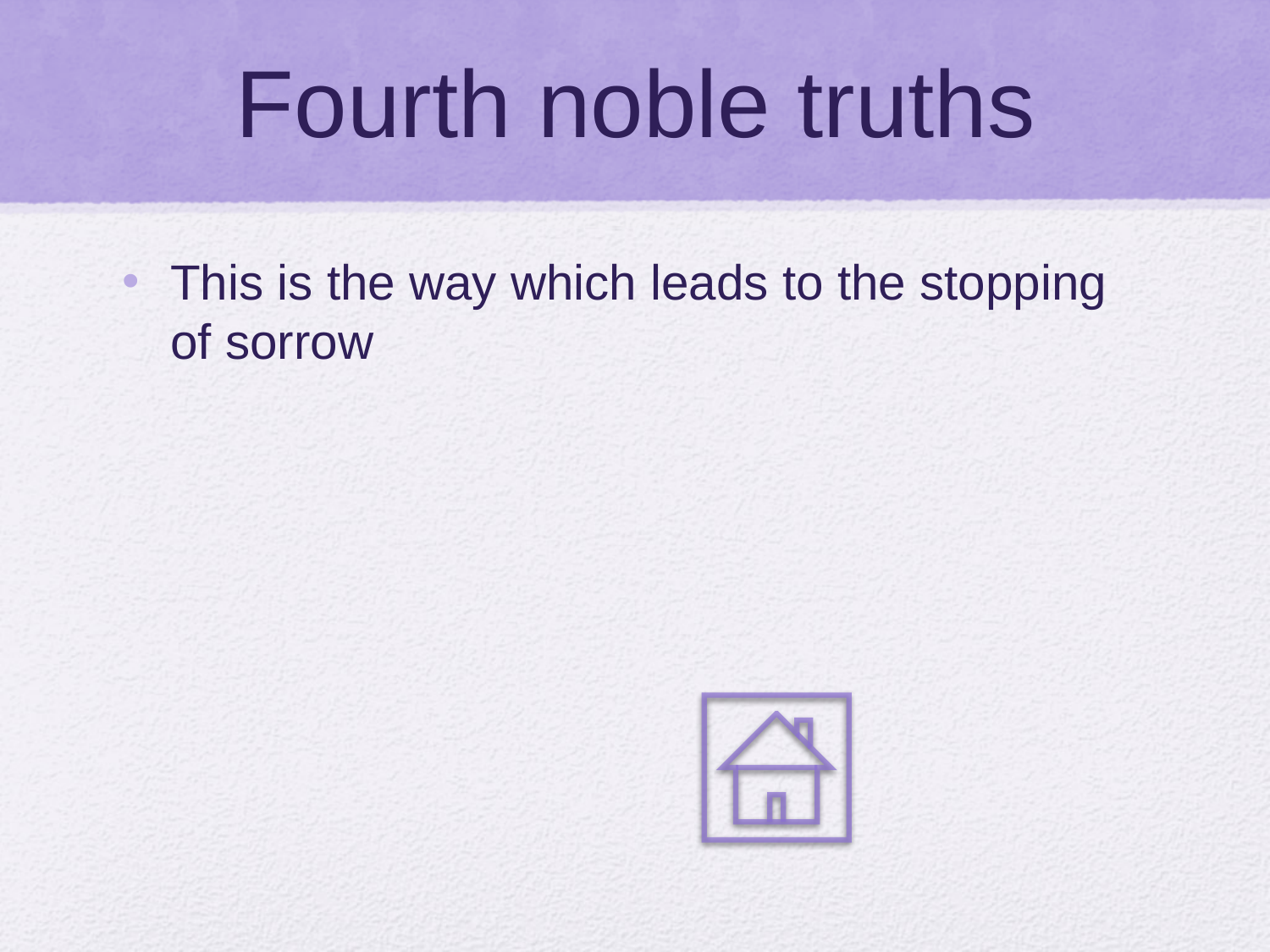

# Fourth noble truths
This is the way which leads to the stopping of sorrow